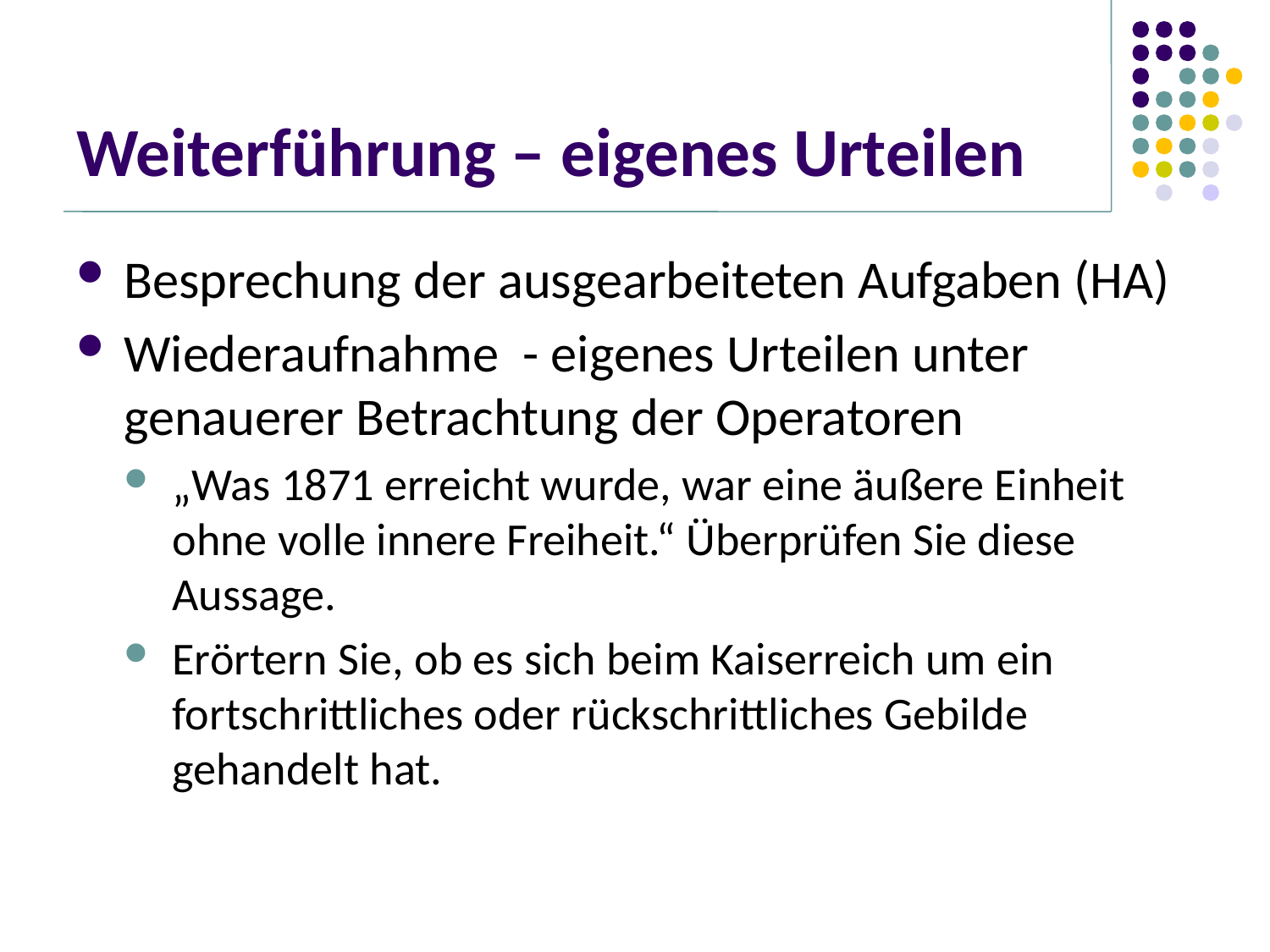

# Weiterführung – eigenes Urteilen
Besprechung der ausgearbeiteten Aufgaben (HA)
Wiederaufnahme  - eigenes Urteilen unter genauerer Betrachtung der Operatoren
„Was 1871 erreicht wurde, war eine äußere Einheit ohne volle innere Freiheit.“ Überprüfen Sie diese Aussage.
Erörtern Sie, ob es sich beim Kaiserreich um ein fortschrittliches oder rückschrittliches Gebilde gehandelt hat.